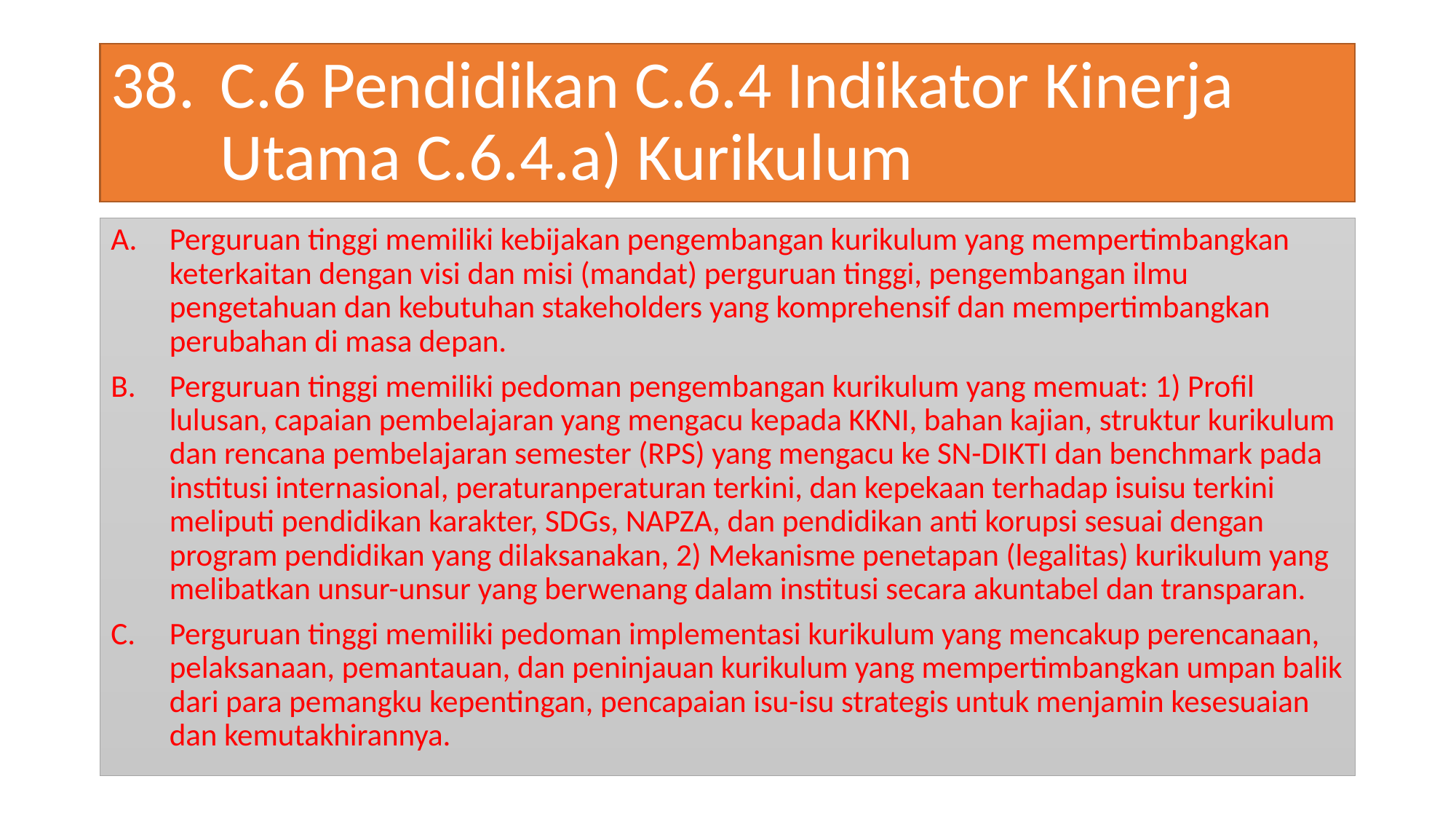

# 38. 	C.6 Pendidikan C.6.4 Indikator Kinerja Utama C.6.4.a) Kurikulum
Perguruan tinggi memiliki kebijakan pengembangan kurikulum yang mempertimbangkan keterkaitan dengan visi dan misi (mandat) perguruan tinggi, pengembangan ilmu pengetahuan dan kebutuhan stakeholders yang komprehensif dan mempertimbangkan perubahan di masa depan.
Perguruan tinggi memiliki pedoman pengembangan kurikulum yang memuat: 1) Profil lulusan, capaian pembelajaran yang mengacu kepada KKNI, bahan kajian, struktur kurikulum dan rencana pembelajaran semester (RPS) yang mengacu ke SN-DIKTI dan benchmark pada institusi internasional, peraturanperaturan terkini, dan kepekaan terhadap isuisu terkini meliputi pendidikan karakter, SDGs, NAPZA, dan pendidikan anti korupsi sesuai dengan program pendidikan yang dilaksanakan, 2) Mekanisme penetapan (legalitas) kurikulum yang melibatkan unsur-unsur yang berwenang dalam institusi secara akuntabel dan transparan.
Perguruan tinggi memiliki pedoman implementasi kurikulum yang mencakup perencanaan, pelaksanaan, pemantauan, dan peninjauan kurikulum yang mempertimbangkan umpan balik dari para pemangku kepentingan, pencapaian isu-isu strategis untuk menjamin kesesuaian dan kemutakhirannya.